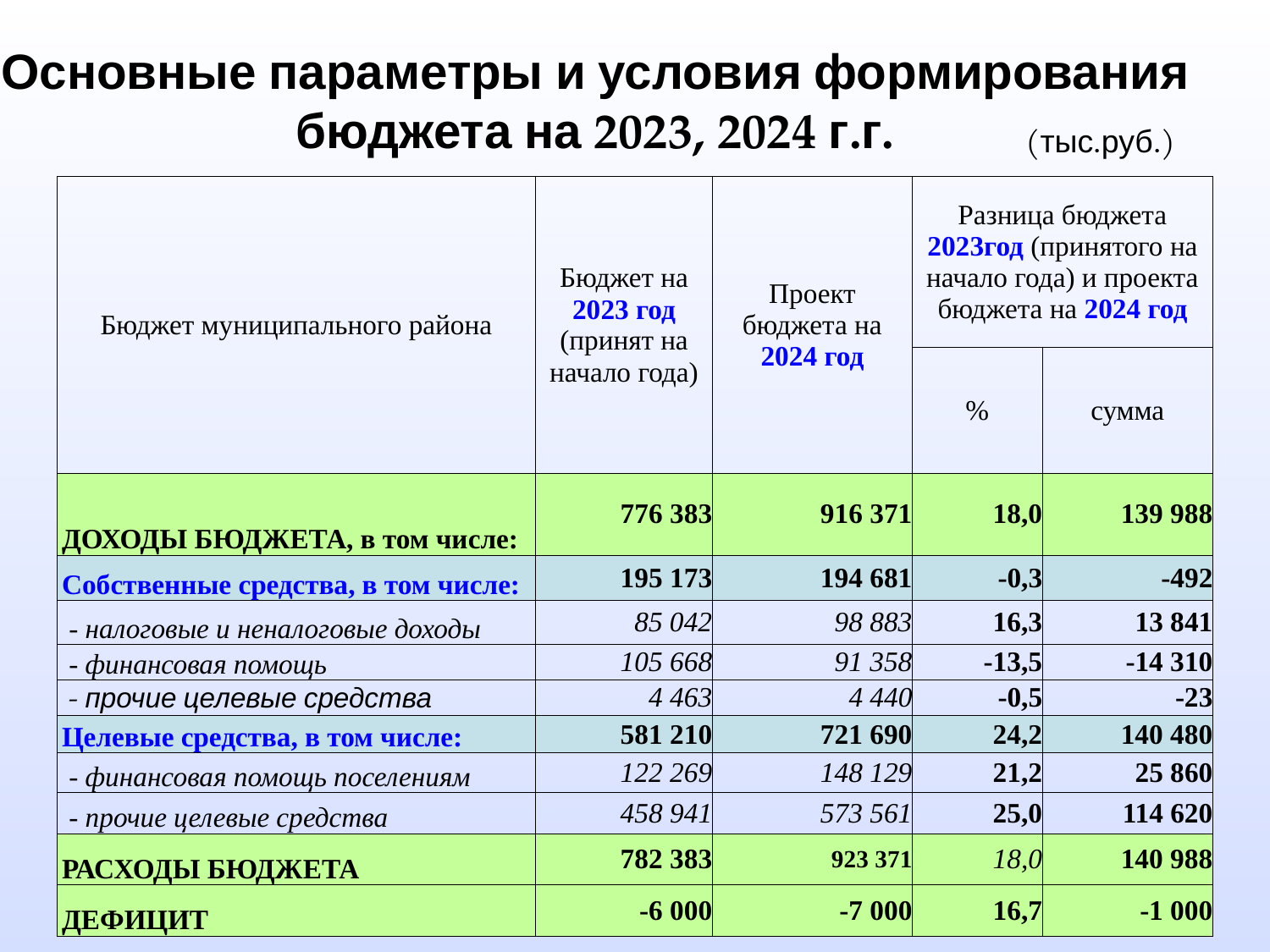

Основные параметры и условия формирования бюджета на 2023, 2024 г.г.

(тыс.руб.)
| Бюджет муниципального района | Бюджет на 2023 год (принят на начало года) | Проект бюджета на 2024 год | Разница бюджета 2023год (принятого на начало года) и проекта бюджета на 2024 год |  |
| --- | --- | --- | --- | --- |
|  |  |  | % | сумма |
| ДОХОДЫ БЮДЖЕТА, в том числе: | 776 383 | 916 371 | 18,0 | 139 988 |
| Собственные средства, в том числе: | 195 173 | 194 681 | -0,3 | -492 |
| - налоговые и неналоговые доходы | 85 042 | 98 883 | 16,3 | 13 841 |
| - финансовая помощь | 105 668 | 91 358 | -13,5 | -14 310 |
| - прочие целевые средства | 4 463 | 4 440 | -0,5 | -23 |
| Целевые средства, в том числе: | 581 210 | 721 690 | 24,2 | 140 480 |
| - финансовая помощь поселениям | 122 269 | 148 129 | 21,2 | 25 860 |
| - прочие целевые средства | 458 941 | 573 561 | 25,0 | 114 620 |
| РАСХОДЫ БЮДЖЕТА | 782 383 | 923 371 | 18,0 | 140 988 |
| ДЕФИЦИТ | -6 000 | -7 000 | 16,7 | -1 000 |
29